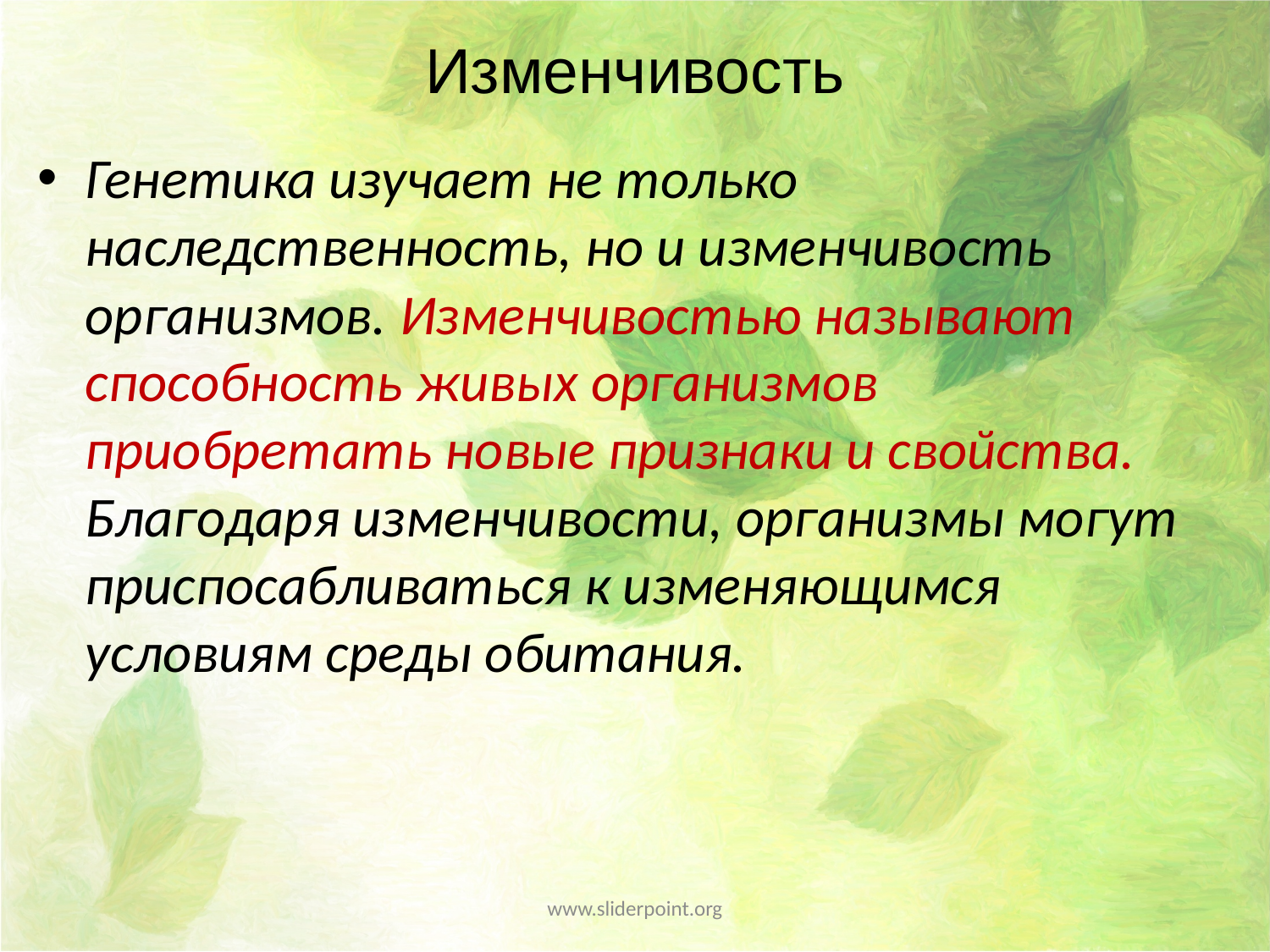

# Изменчивость
Генетика изучает не только наследственность, но и изменчивость организмов. Изменчивостью называют способность живых организмов приобретать новые признаки и свойства. Благодаря изменчивости, организмы могут приспосабливаться к изменяющимся условиям среды обитания.

www.sliderpoint.org